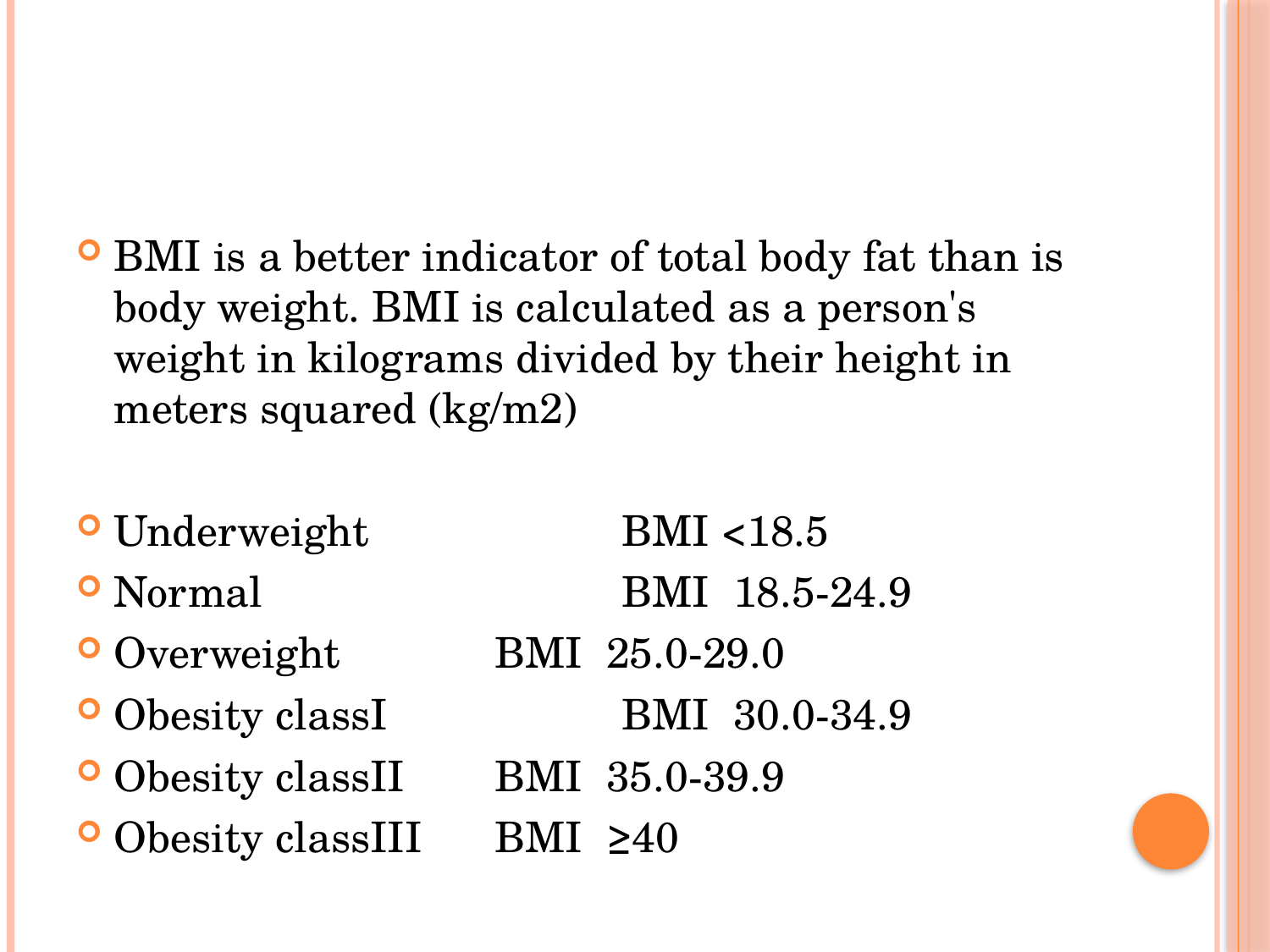

#
BMI is a better indicator of total body fat than is body weight. BMI is calculated as a person's weight in kilograms divided by their height in meters squared (kg/m2)

Underweight		BMI <18.5
Normal			BMI  18.5-24.9
Overweight 		BMI  25.0-29.0
Obesity classI 		BMI  30.0-34.9
Obesity classII 	BMI  35.0-39.9
Obesity classIII 	BMI  ≥40